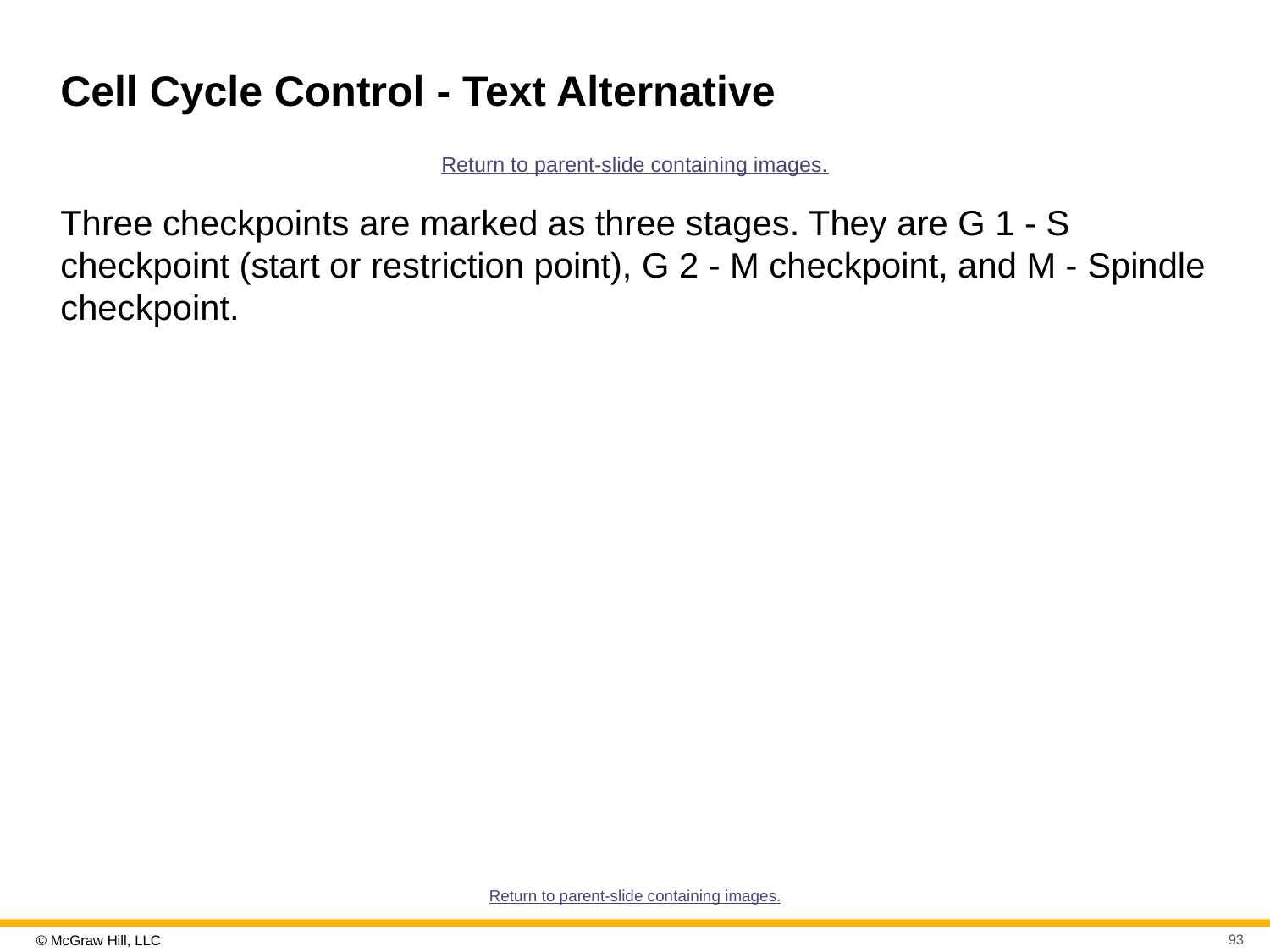

# Cell Cycle Control - Text Alternative
Return to parent-slide containing images.
Three checkpoints are marked as three stages. They are G 1 - S checkpoint (start or restriction point), G 2 - M checkpoint, and M - Spindle checkpoint.
Return to parent-slide containing images.
93